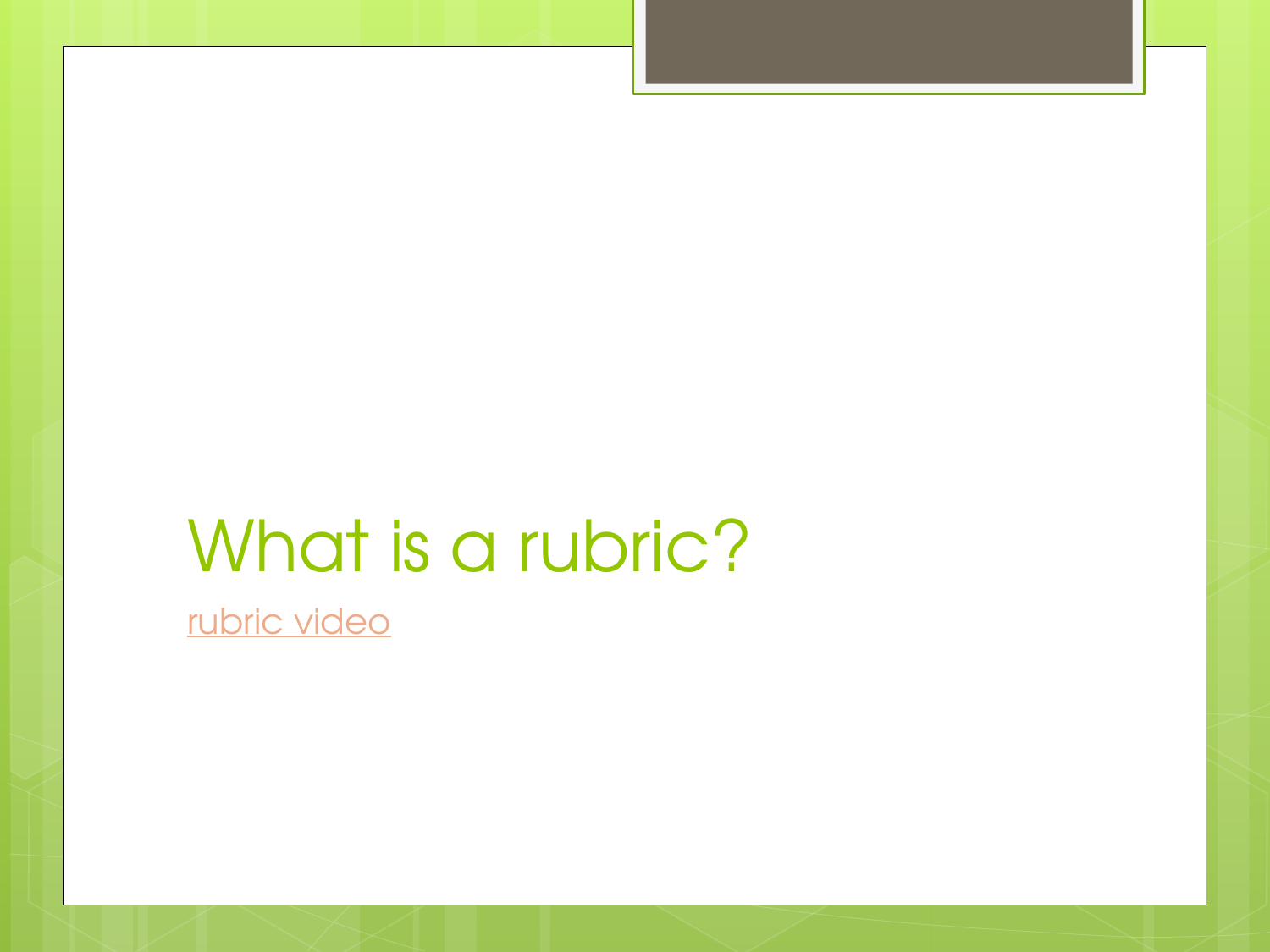

# What is a rubric?
rubric video